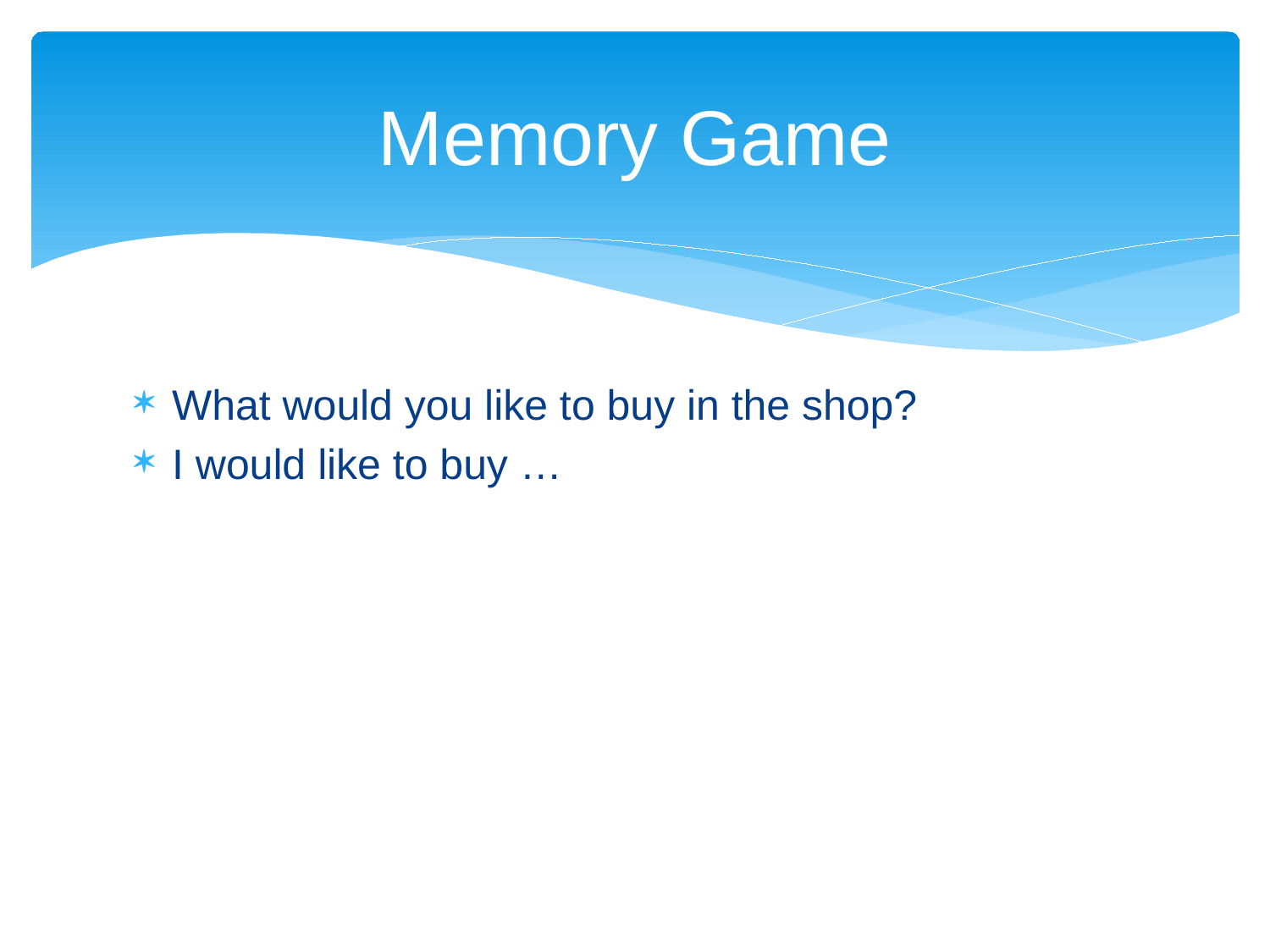

# Memory Game
What would you like to buy in the shop?
I would like to buy …